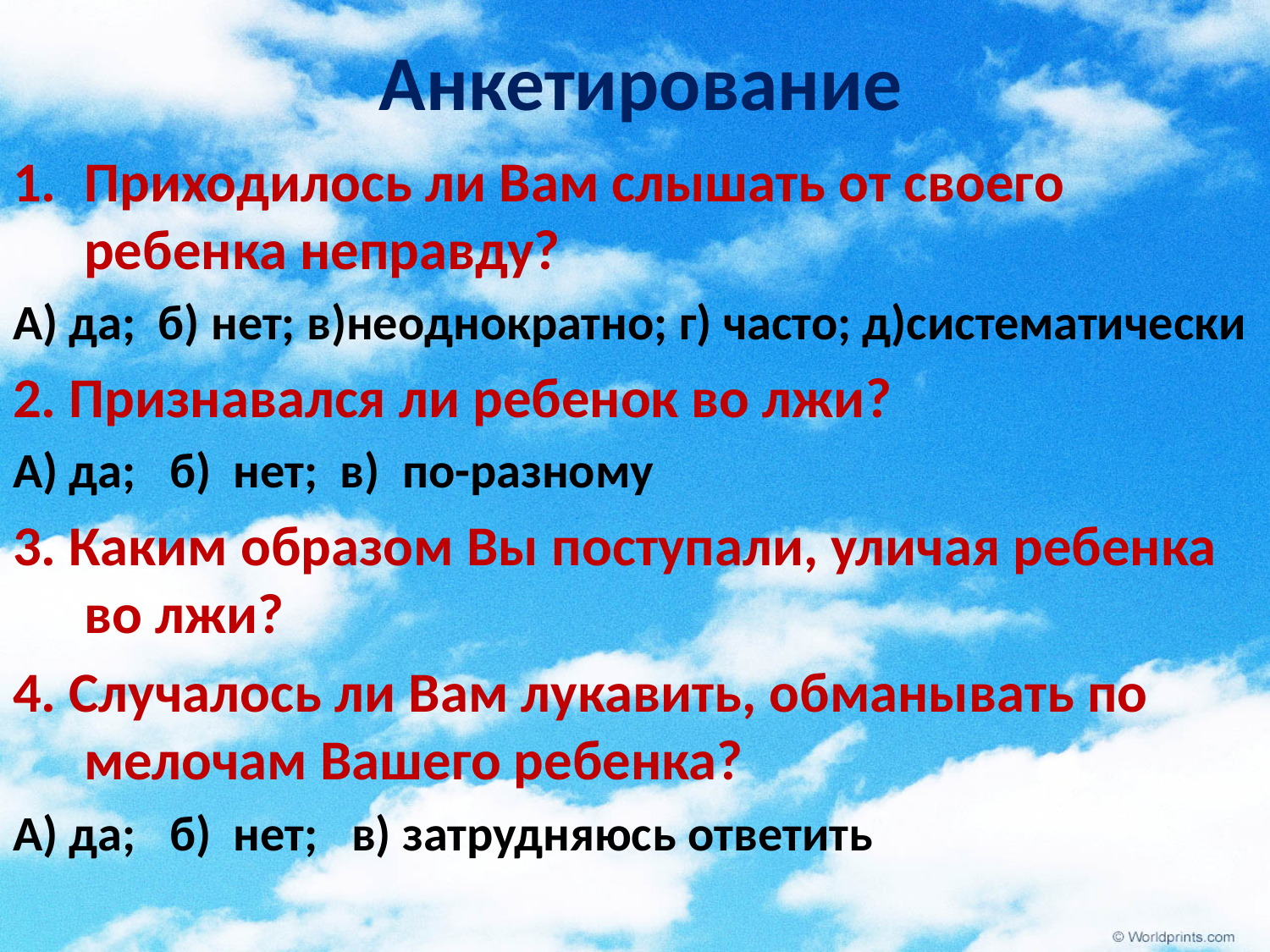

# Анкетирование
Приходилось ли Вам слышать от своего ребенка неправду?
А) да;  б) нет; в)неоднократно; г) часто; д)систематически
2. Признавался ли ребенок во лжи?
А) да;   б)  нет;  в)  по-разному
3. Каким образом Вы поступали, уличая ребенка во лжи?
4. Случалось ли Вам лукавить, обманывать по мелочам Вашего ребенка?
А) да;   б)  нет;   в) затрудняюсь ответить